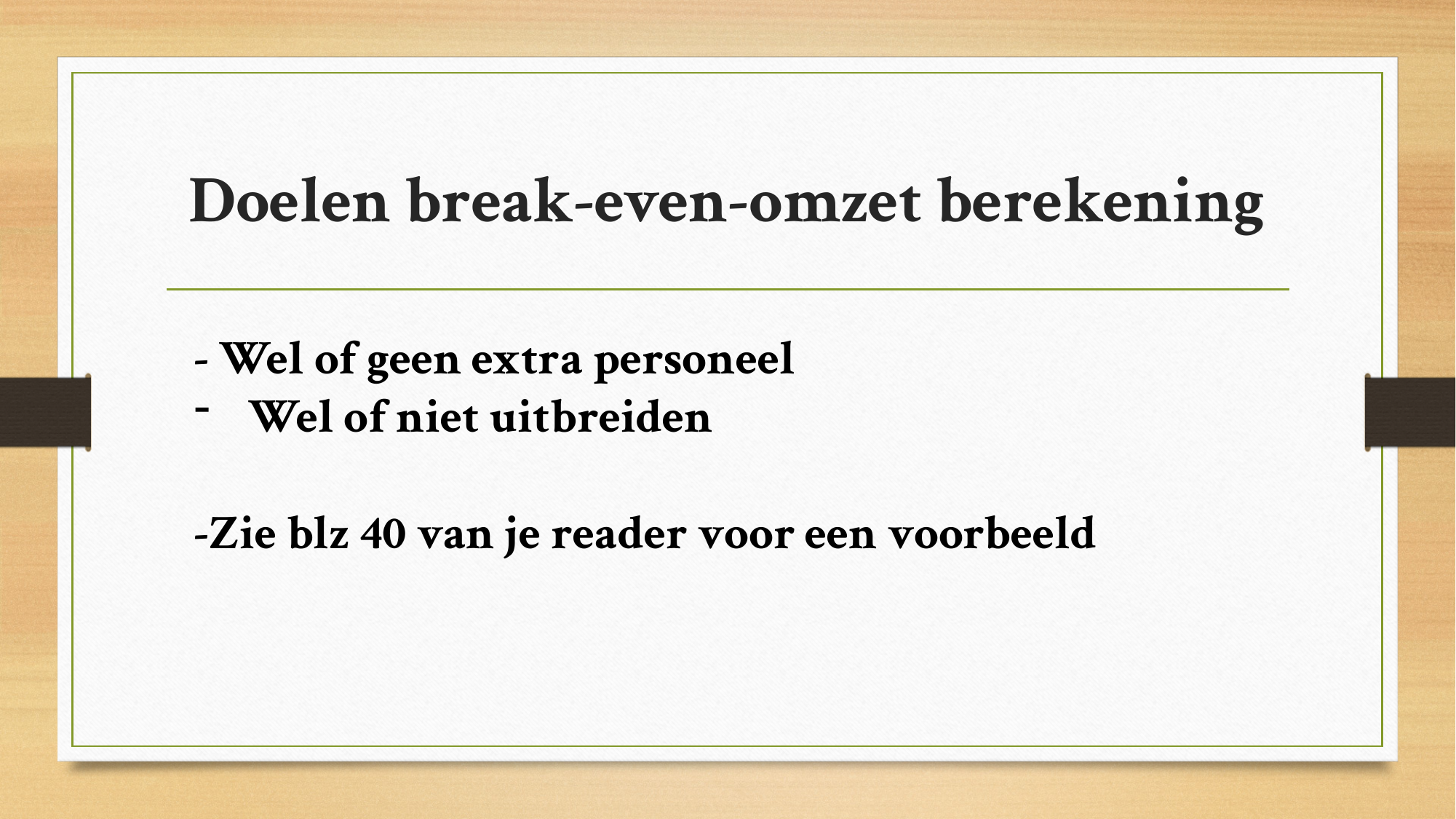

# Doelen break-even-omzet berekening
- Wel of geen extra personeel
Wel of niet uitbreiden

-Zie blz 40 van je reader voor een voorbeeld